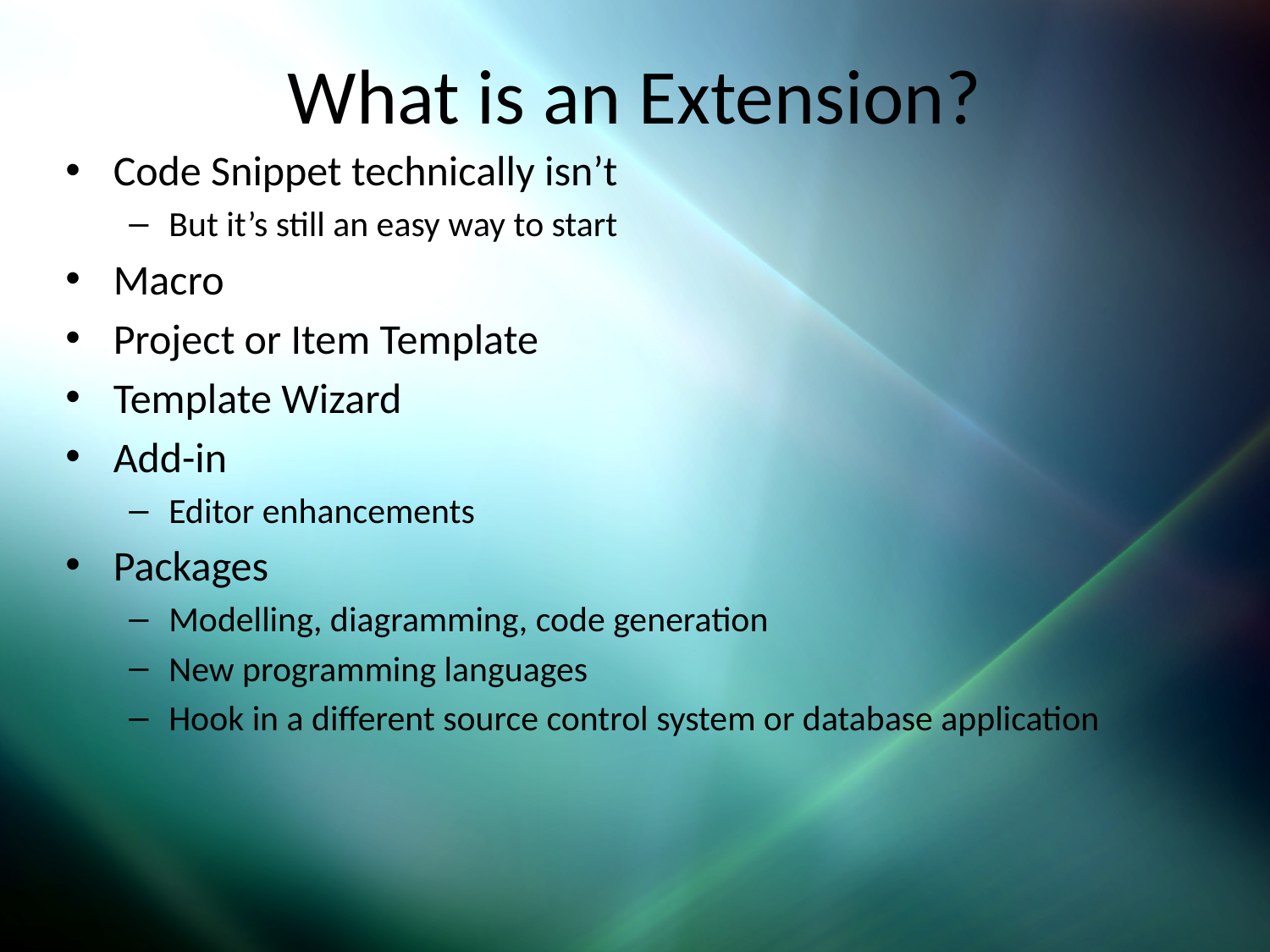

# What is an Extension?
Code Snippet technically isn’t
But it’s still an easy way to start
Macro
Project or Item Template
Template Wizard
Add-in
Editor enhancements
Packages
Modelling, diagramming, code generation
New programming languages
Hook in a different source control system or database application